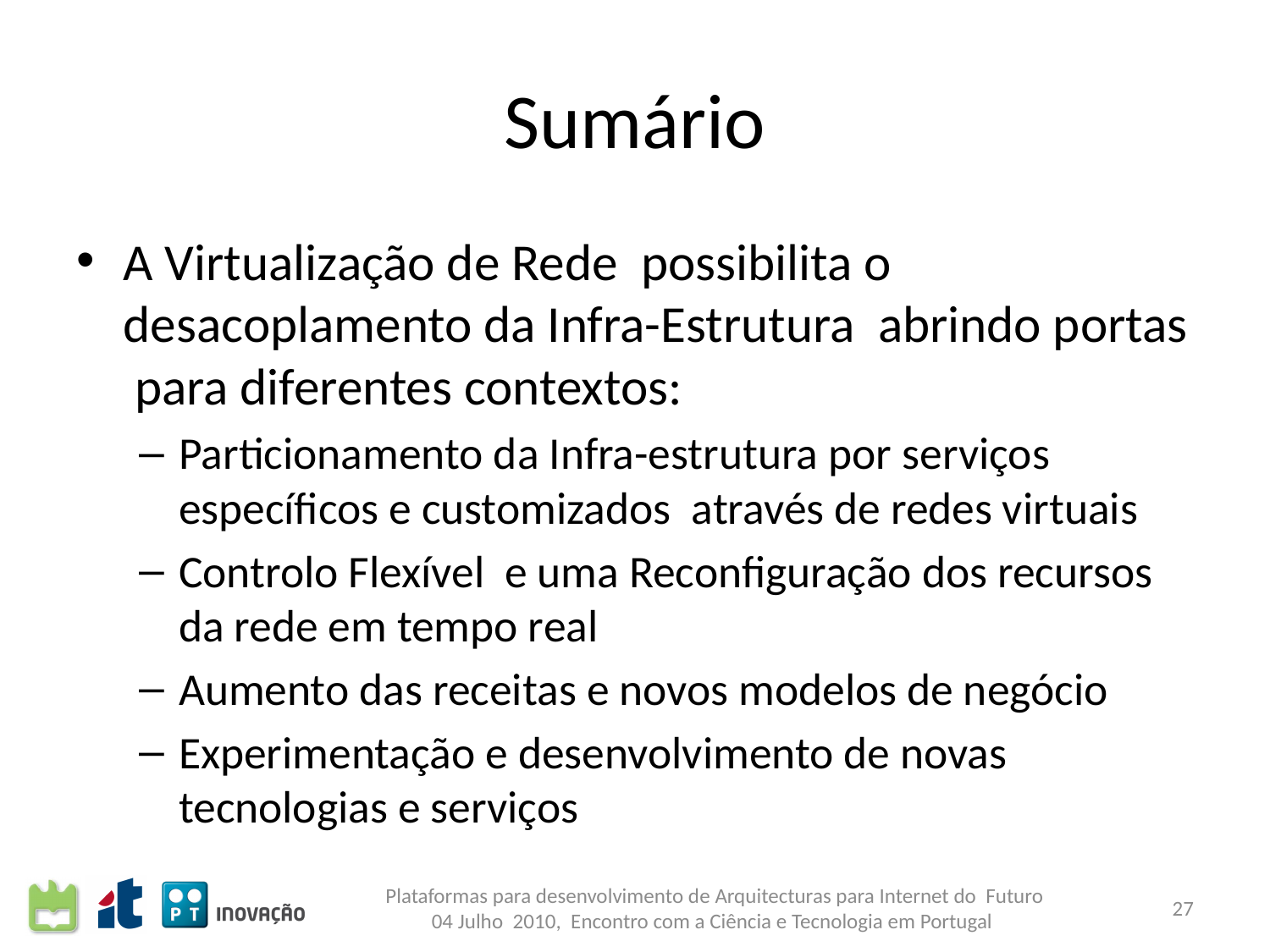

# Sumário
A Virtualização de Rede  possibilita o desacoplamento da Infra-Estrutura  abrindo portas  para diferentes contextos:
Particionamento da Infra-estrutura por serviços específicos e customizados  através de redes virtuais
Controlo Flexível  e uma Reconfiguração dos recursos da rede em tempo real
Aumento das receitas e novos modelos de negócio
Experimentação e desenvolvimento de novas tecnologias e serviços

Plataformas para desenvolvimento de Arquitecturas para Internet do  Futuro
04 Julho  2010,  Encontro com a Ciência e Tecnologia em Portugal
27